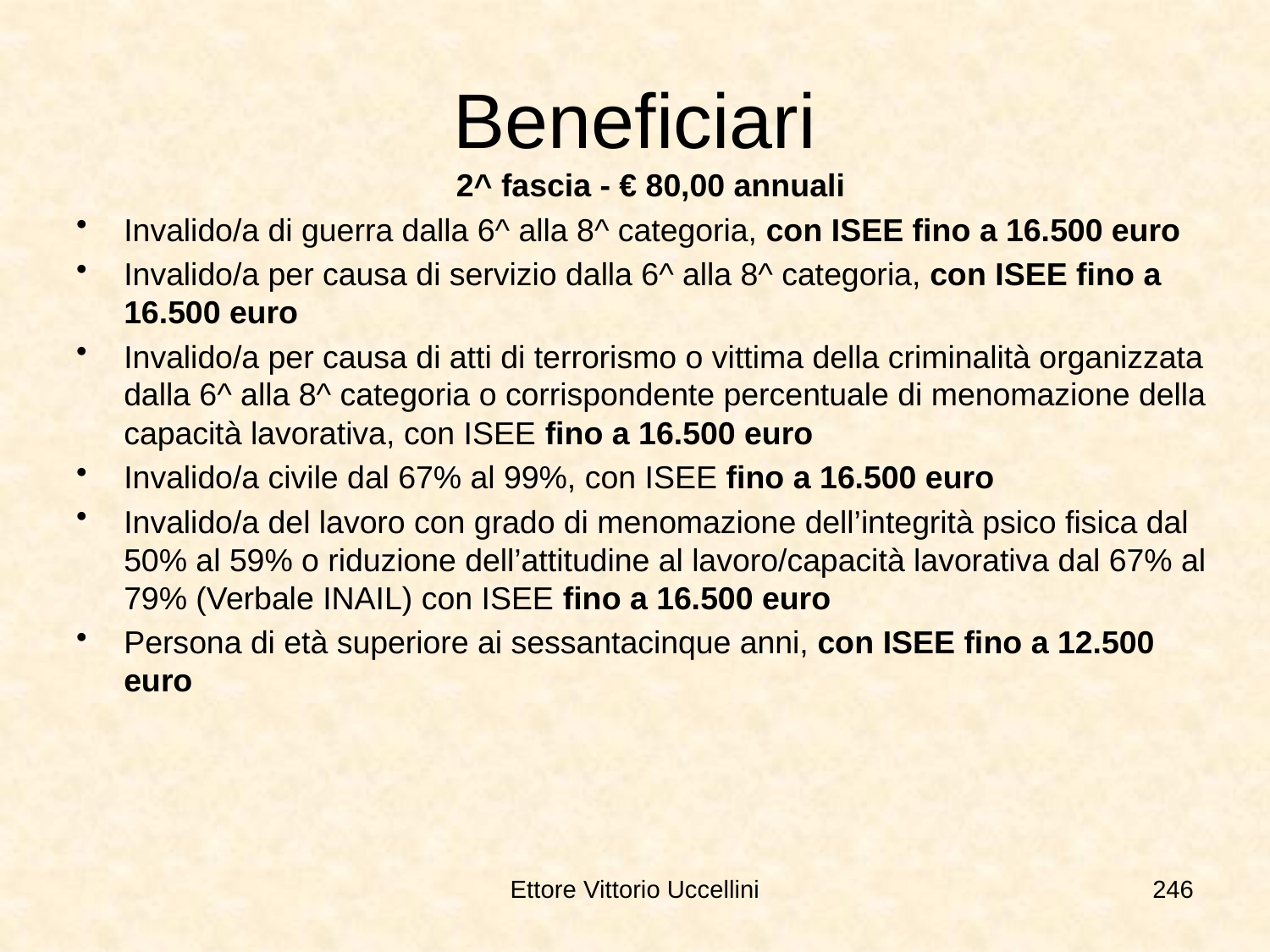

# Beneficiari
2^ fascia - € 80,00 annuali
Invalido/a di guerra dalla 6^ alla 8^ categoria, con ISEE fino a 16.500 euro
Invalido/a per causa di servizio dalla 6^ alla 8^ categoria, con ISEE fino a 16.500 euro
Invalido/a per causa di atti di terrorismo o vittima della criminalità organizzata dalla 6^ alla 8^ categoria o corrispondente percentuale di menomazione della capacità lavorativa, con ISEE fino a 16.500 euro
Invalido/a civile dal 67% al 99%, con ISEE fino a 16.500 euro
Invalido/a del lavoro con grado di menomazione dell’integrità psico fisica dal 50% al 59% o riduzione dell’attitudine al lavoro/capacità lavorativa dal 67% al 79% (Verbale INAIL) con ISEE fino a 16.500 euro
Persona di età superiore ai sessantacinque anni, con ISEE fino a 12.500 euro

Ettore Vittorio Uccellini
246